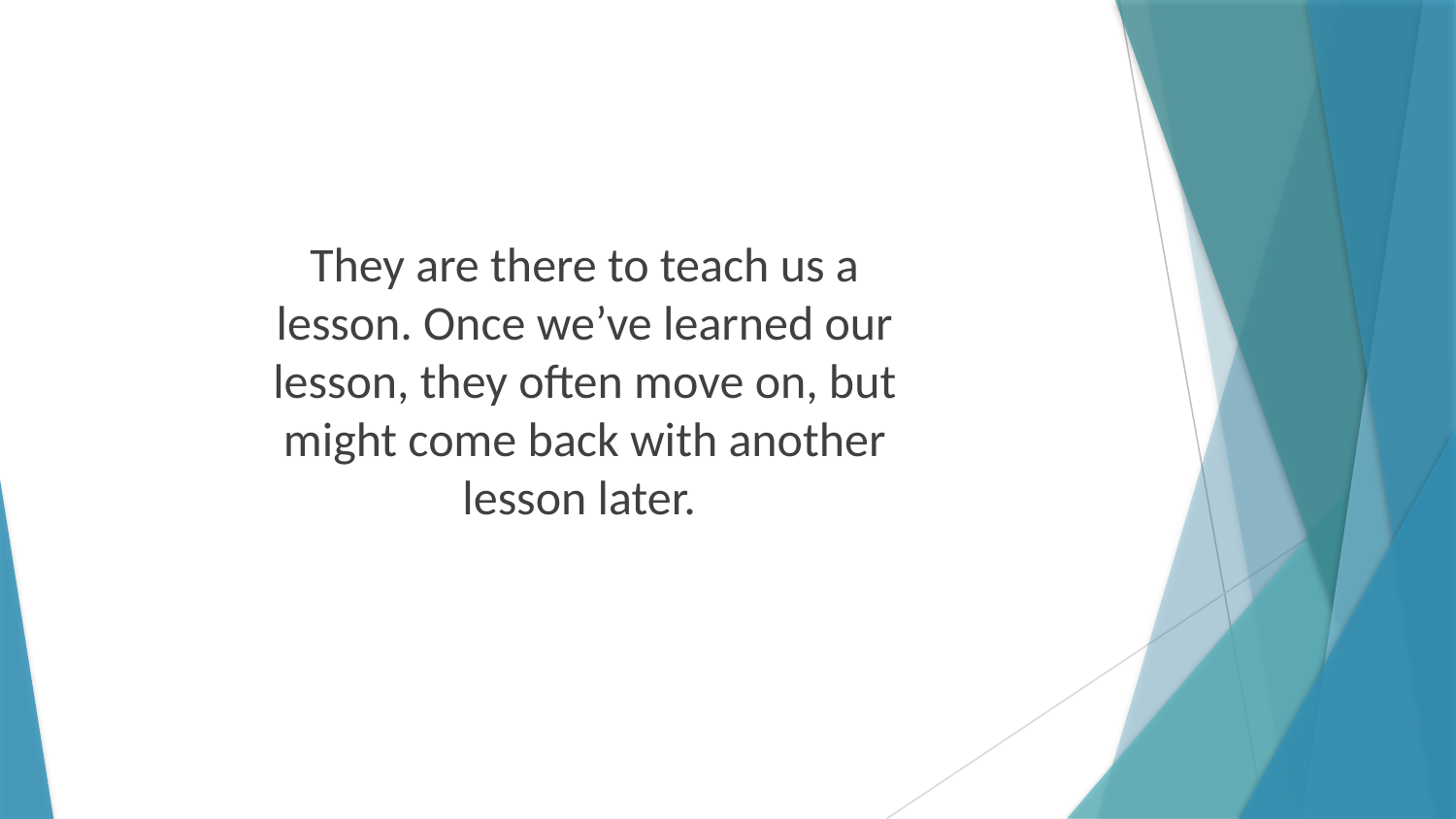

They are there to teach us a lesson. Once we’ve learned our lesson, they often move on, but might come back with another lesson later.